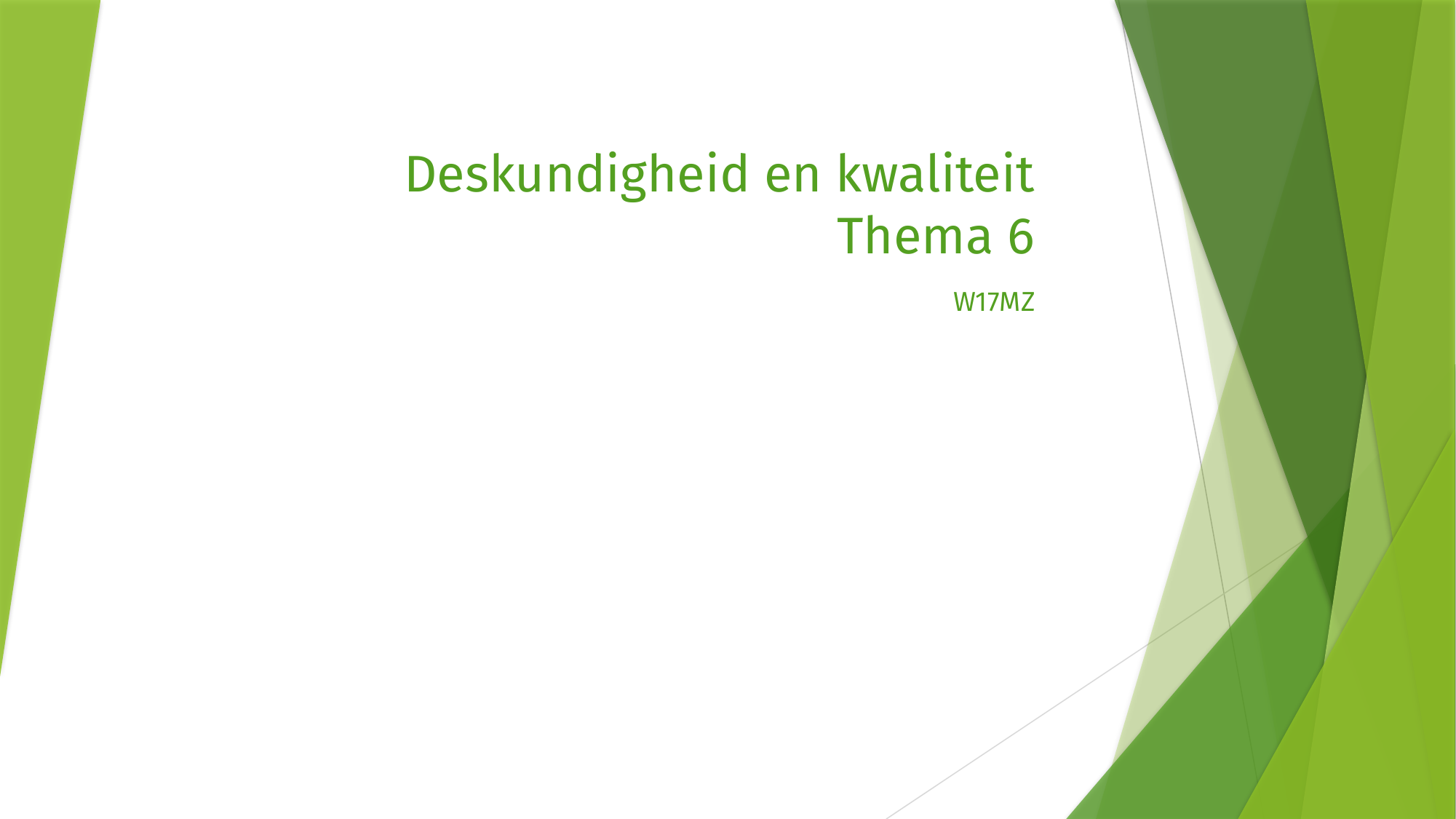

# Deskundigheid en kwaliteit Thema 6
W17MZ